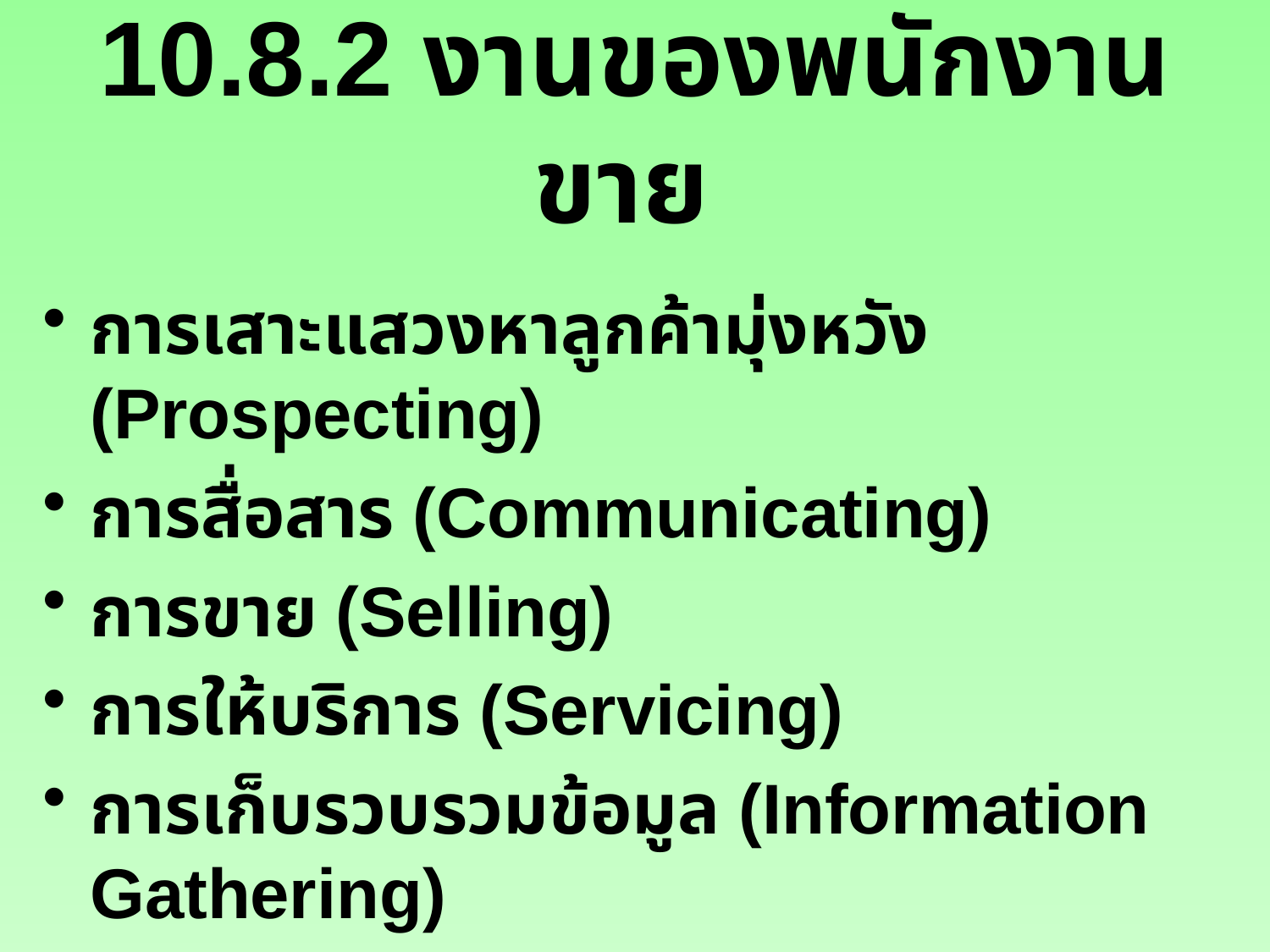

# 10.8.2 งานของพนักงานขาย
การเสาะแสวงหาลูกค้ามุ่งหวัง (Prospecting)
การสื่อสาร (Communicating)
การขาย (Selling)
การให้บริการ (Servicing)
การเก็บรวบรวมข้อมูล (Information Gathering)
การจัดสรร (Allocating)